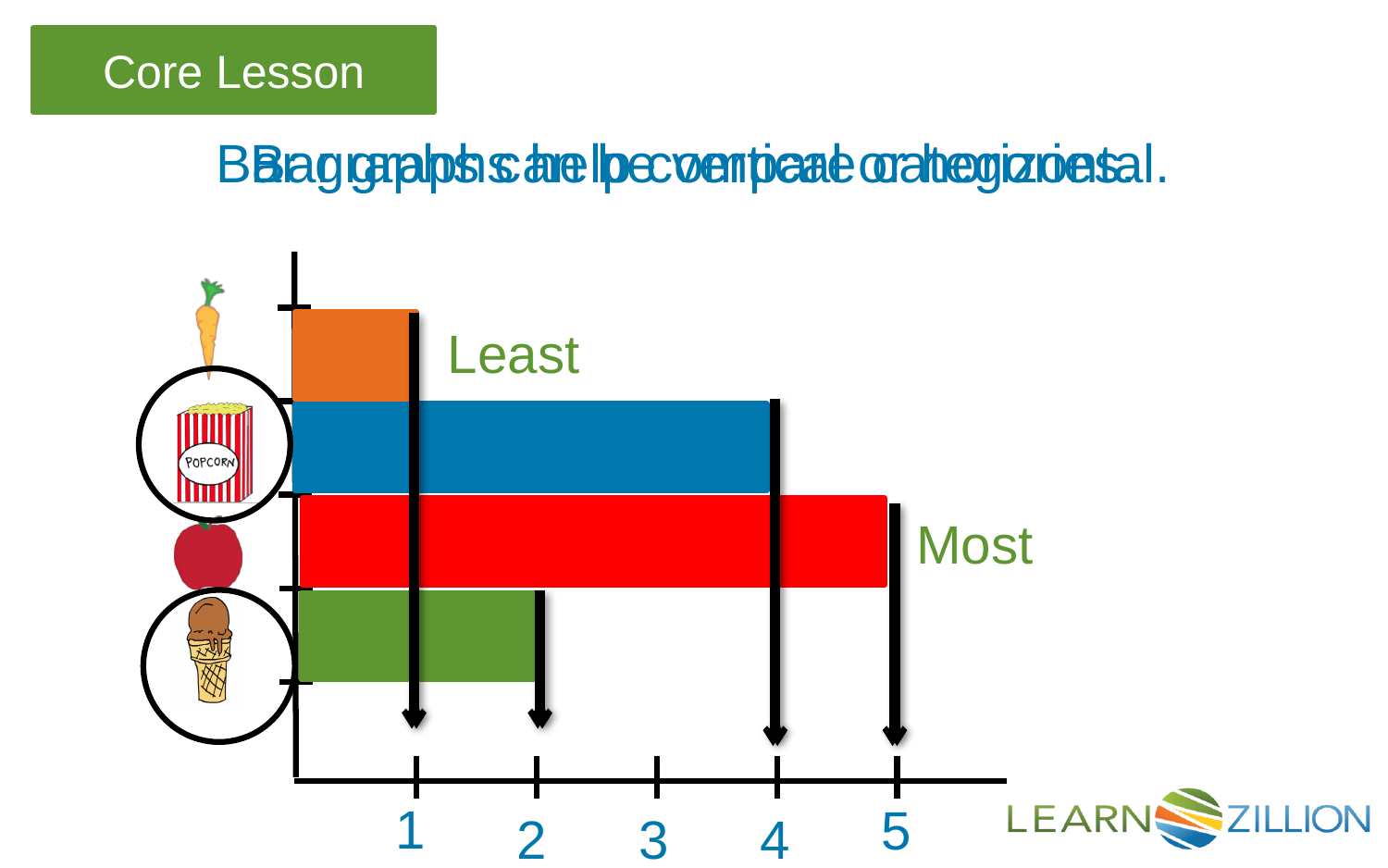

Bar graphs can be vertical or horizontal.
Bar graphs help compare categories.

1
5
2
3
4
Least

Most